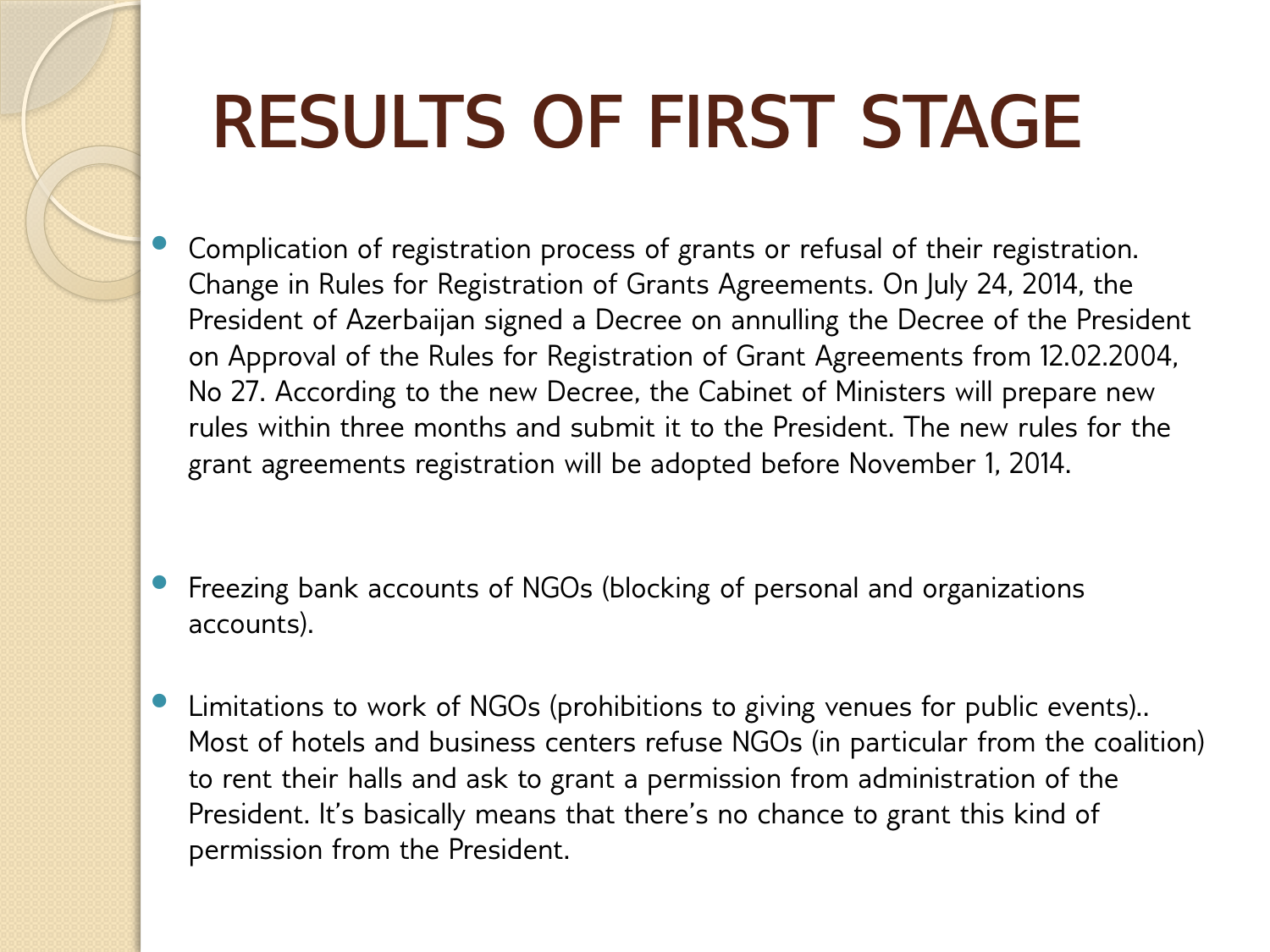

# RESULTS OF FIRST STAGE
Complication of registration process of grants or refusal of their registration. Change in Rules for Registration of Grants Agreements. On July 24, 2014, the President of Azerbaijan signed a Decree on annulling the Decree of the President on Approval of the Rules for Registration of Grant Agreements from 12.02.2004, No 27. According to the new Decree, the Cabinet of Ministers will prepare new rules within three months and submit it to the President. The new rules for the grant agreements registration will be adopted before November 1, 2014.

Freezing bank accounts of NGOs (blocking of personal and organizations accounts).

Limitations to work of NGOs (prohibitions to giving venues for public events).. Most of hotels and business centers refuse NGOs (in particular from the coalition) to rent their halls and ask to grant a permission from administration of the President. It’s basically means that there’s no chance to grant this kind of permission from the President.